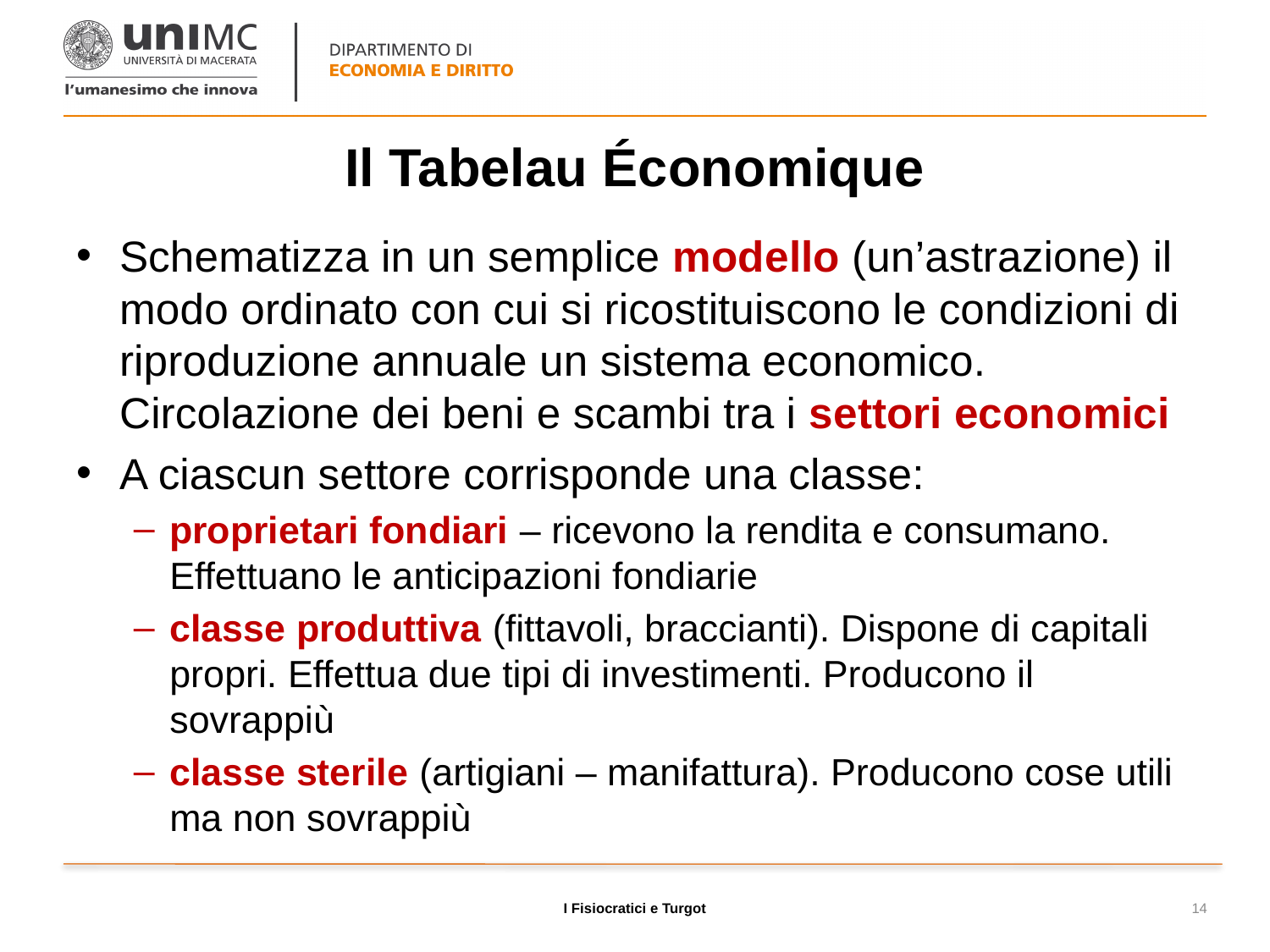

# Il Tabelau Économique
Schematizza in un semplice modello (un’astrazione) il modo ordinato con cui si ricostituiscono le condizioni di riproduzione annuale un sistema economico. Circolazione dei beni e scambi tra i settori economici
A ciascun settore corrisponde una classe:
proprietari fondiari – ricevono la rendita e consumano. Effettuano le anticipazioni fondiarie
classe produttiva (fittavoli, braccianti). Dispone di capitali propri. Effettua due tipi di investimenti. Producono il sovrappiù
classe sterile (artigiani – manifattura). Producono cose utili ma non sovrappiù

I Fisiocratici e Turgot
14